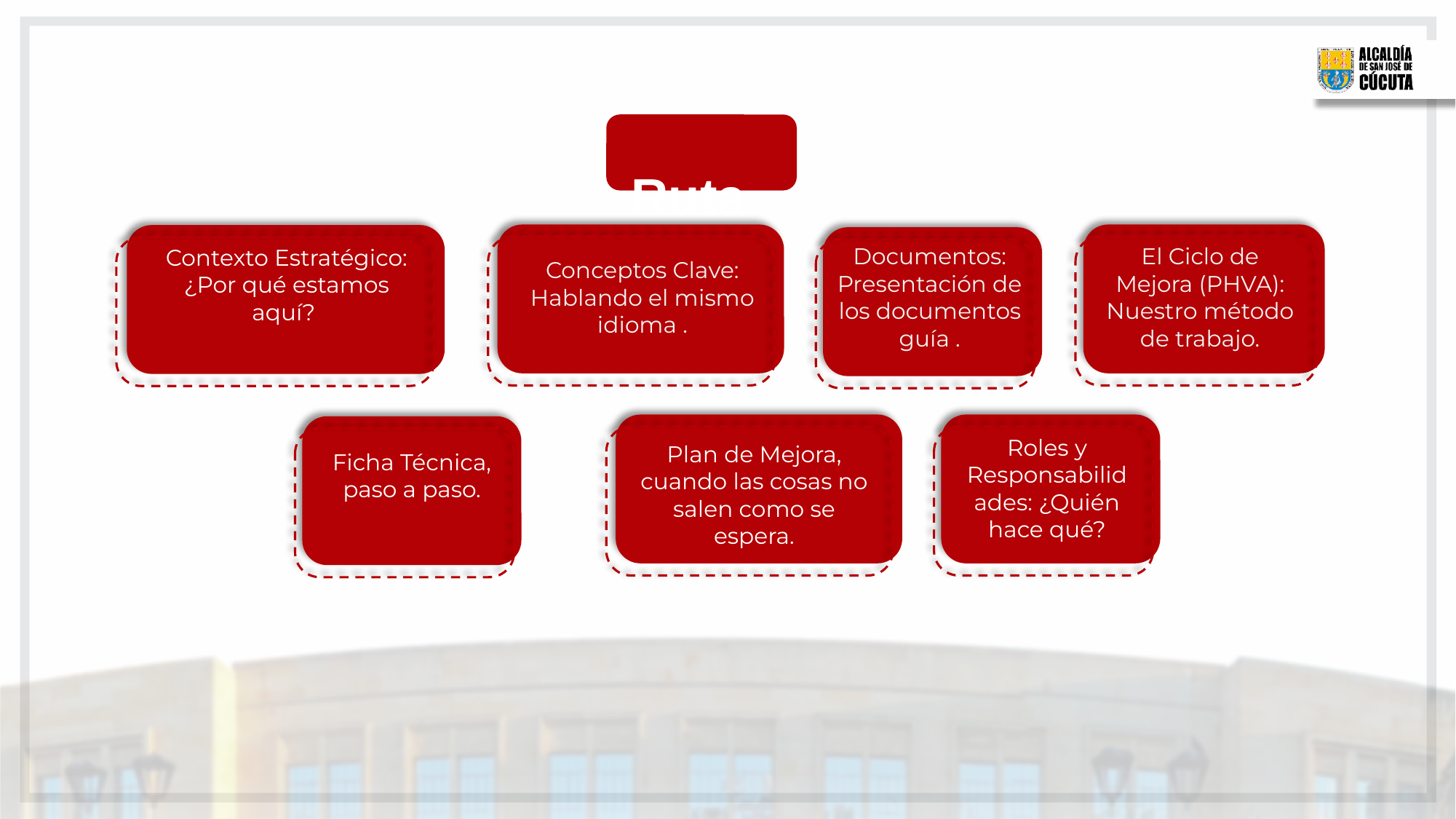

Ruta

El Ciclo de Mejora (PHVA): Nuestro método de trabajo.
Documentos: Presentación de los documentos guía .
Contexto Estratégico: ¿Por qué estamos aquí?
Conceptos Clave: Hablando el mismo idioma .

Roles y Responsabilidades: ¿Quién hace qué?

Plan de Mejora, cuando las cosas no salen como se espera.
Ficha Técnica, paso a paso.